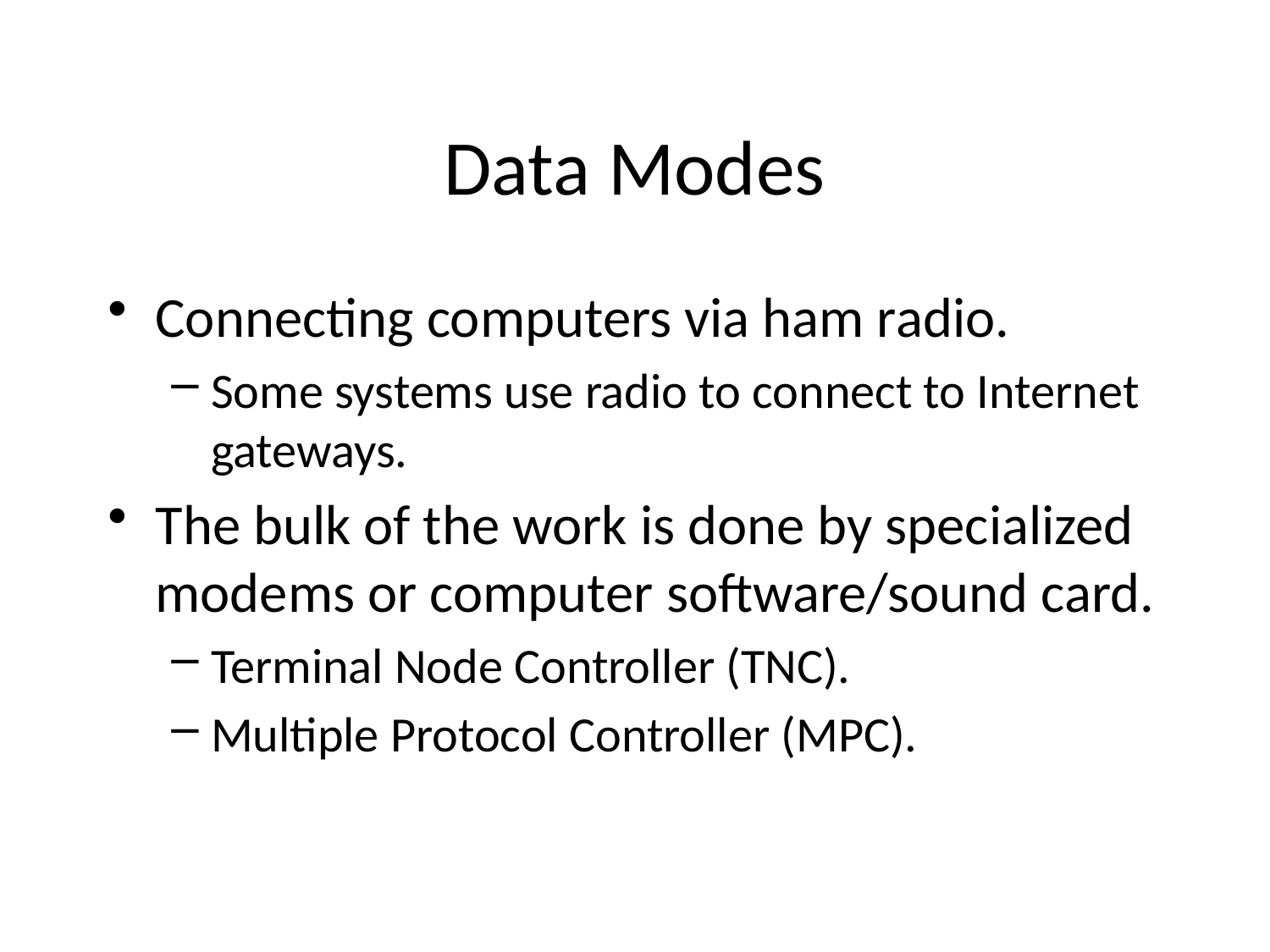

Data Modes
Connecting computers via ham radio.
Some systems use radio to connect to Internet gateways.
The bulk of the work is done by specialized modems or computer software/sound card.
Terminal Node Controller (TNC).
Multiple Protocol Controller (MPC).